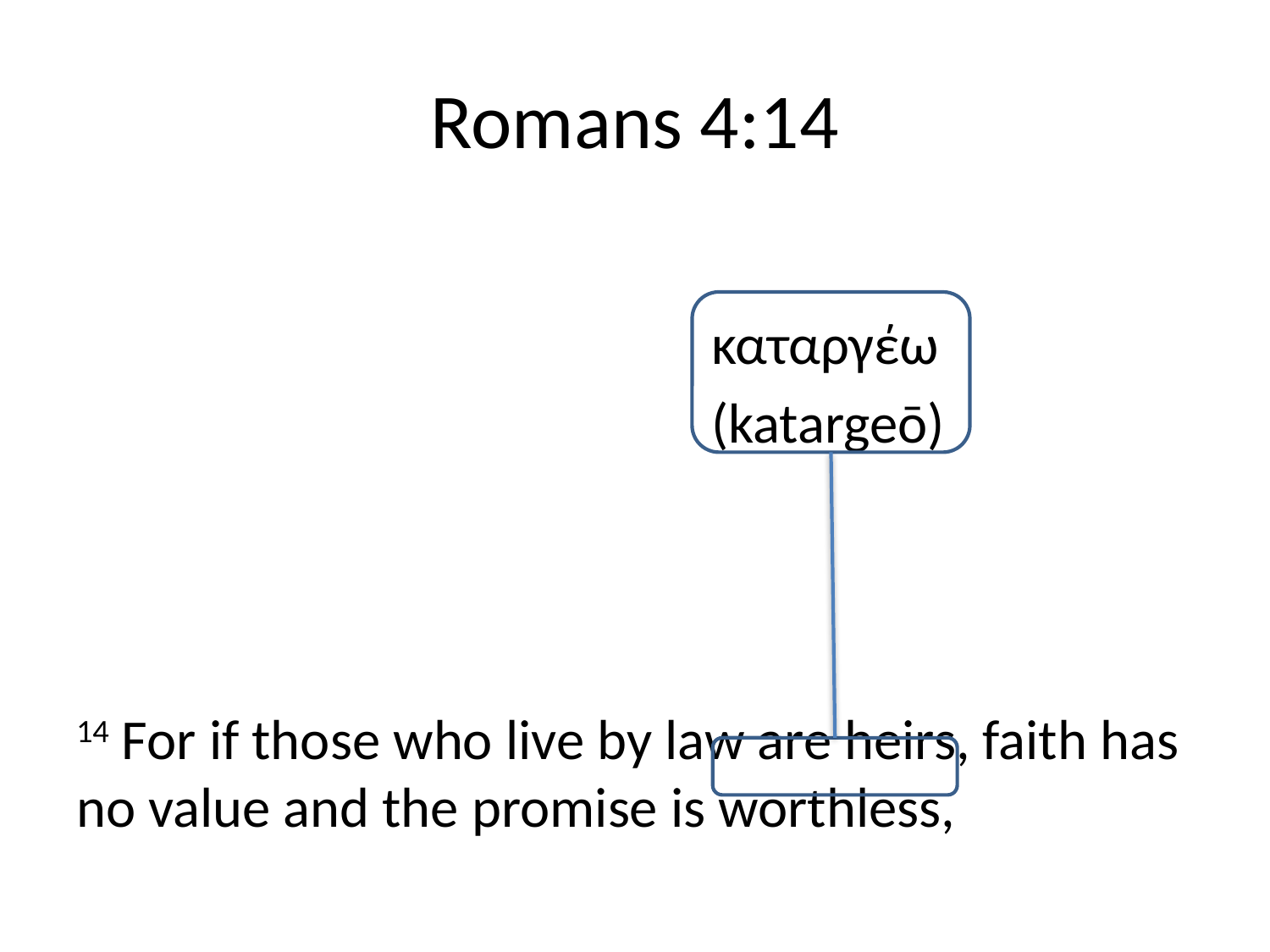

# Romans 4:14

					καταργέω
					(katargeō)

14 For if those who live by law are heirs, faith has no value and the promise is worthless,